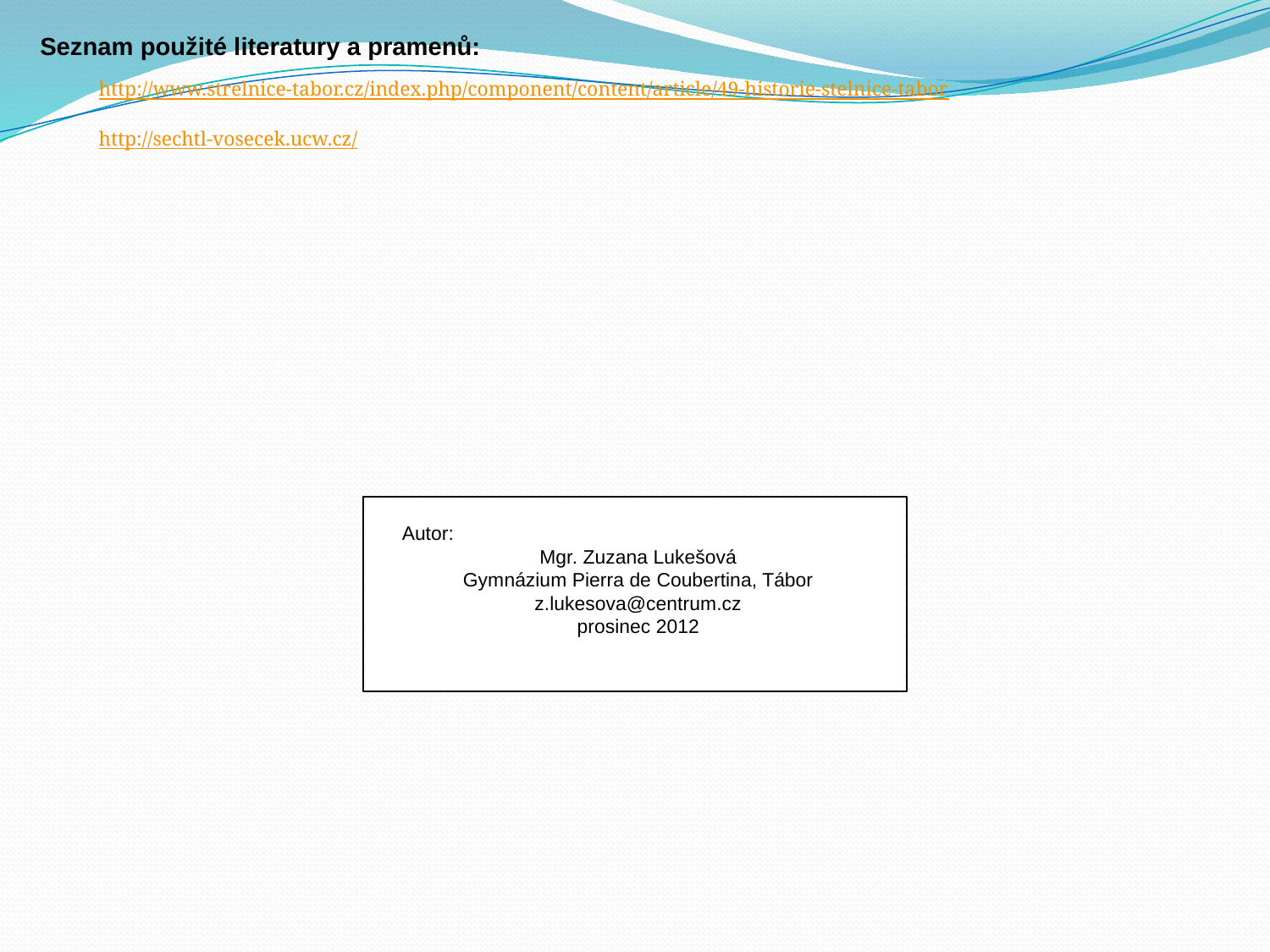

Seznam použité literatury a pramenů:
http://www.strelnice-tabor.cz/index.php/component/content/article/49-historie-stelnice-tabor

http://sechtl-vosecek.ucw.cz/

Autor:
Mgr. Zuzana Lukešová
Gymnázium Pierra de Coubertina, Tábor
z.lukesova@centrum.cz
prosinec 2012